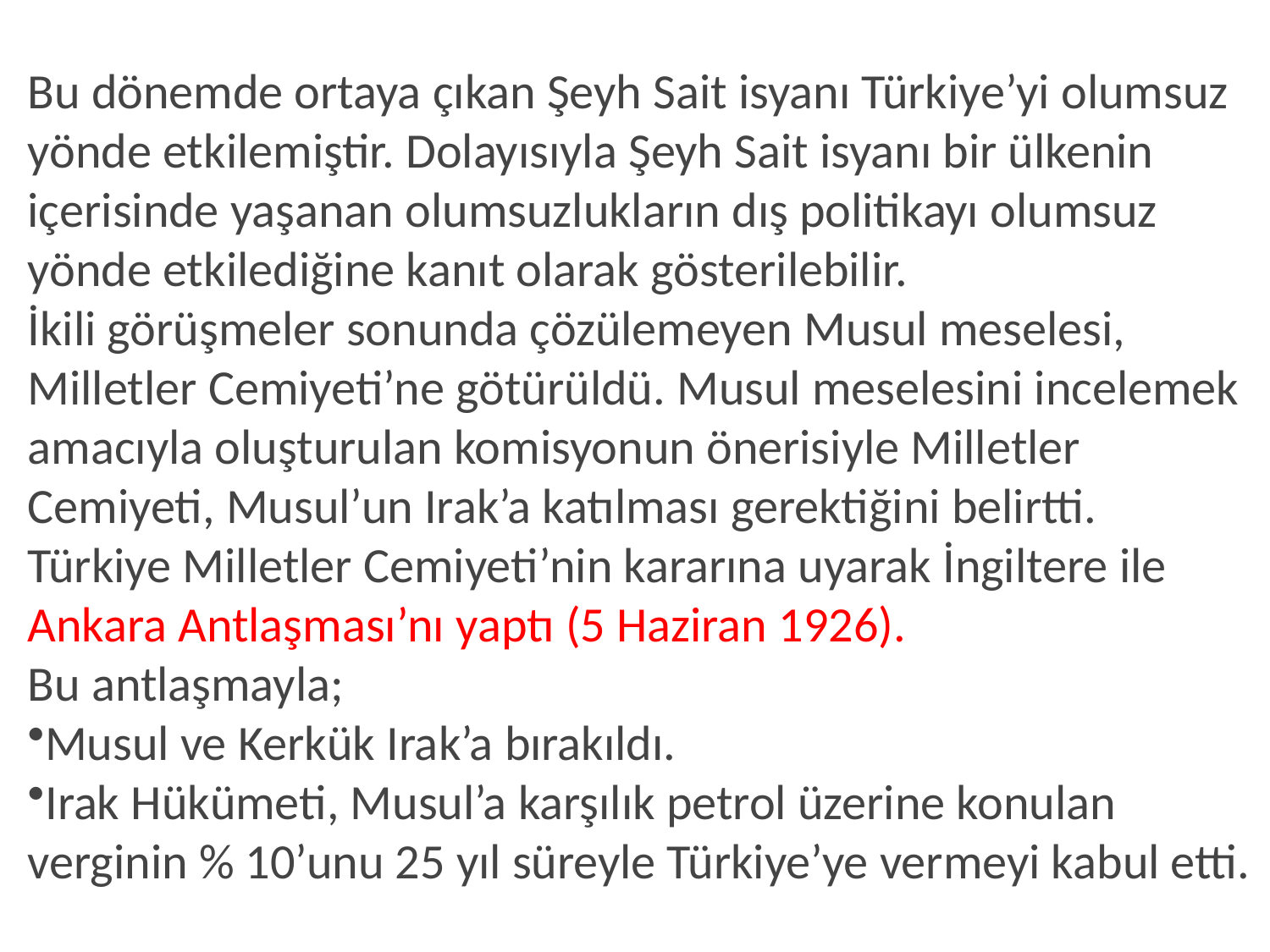

Bu dönemde ortaya çıkan Şeyh Sait isyanı Türkiye’yi olumsuz yönde etkilemiştir. Dolayısıyla Şeyh Sait isyanı bir ülkenin içerisinde yaşanan olumsuzlukların dış politikayı olumsuz yönde etkilediğine kanıt olarak gösterilebilir.
İkili görüşmeler sonunda çözülemeyen Musul meselesi, Milletler Cemiyeti’ne götürüldü. Musul meselesini incelemek amacıyla oluşturulan komisyonun önerisiyle Milletler Cemiyeti, Musul’un Irak’a katılması gerektiğini belirtti.
Türkiye Milletler Cemiyeti’nin kararına uyarak İngiltere ile Ankara Antlaşması’nı yaptı (5 Haziran 1926).
Bu antlaşmayla;
Musul ve Kerkük Irak’a bırakıldı.
Irak Hükümeti, Musul’a karşılık petrol üzerine konulan verginin % 10’unu 25 yıl süreyle Türkiye’ye vermeyi kabul etti.